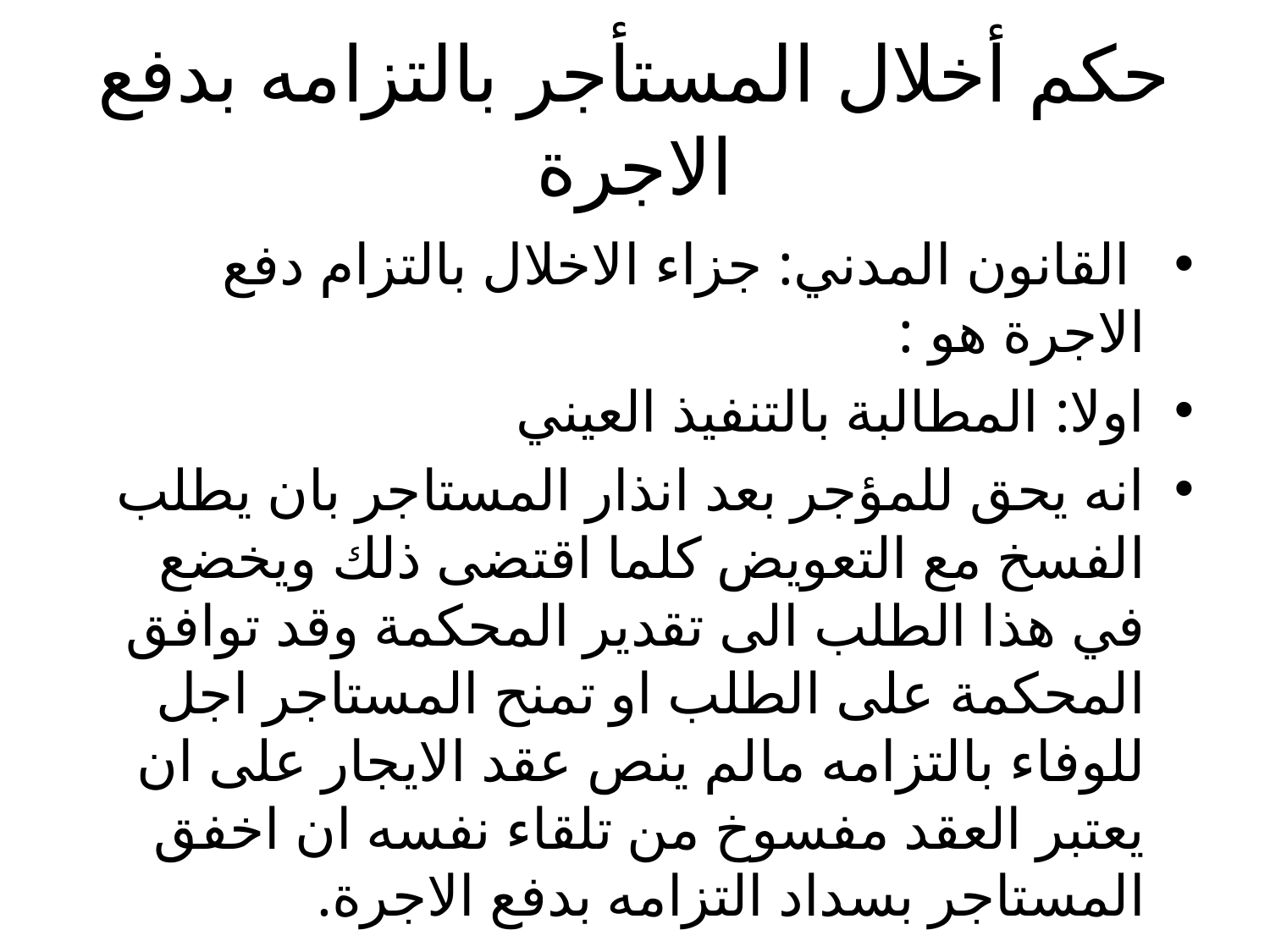

# حكم أخلال المستأجر بالتزامه بدفع الاجرة
 القانون المدني: جزاء الاخلال بالتزام دفع الاجرة هو :
اولا: المطالبة بالتنفيذ العيني
انه يحق للمؤجر بعد انذار المستاجر بان يطلب الفسخ مع التعويض كلما اقتضى ذلك ويخضع في هذا الطلب الى تقدير المحكمة وقد توافق المحكمة على الطلب او تمنح المستاجر اجل للوفاء بالتزامه مالم ينص عقد الايجار على ان يعتبر العقد مفسوخ من تلقاء نفسه ان اخفق المستاجر بسداد التزامه بدفع الاجرة.